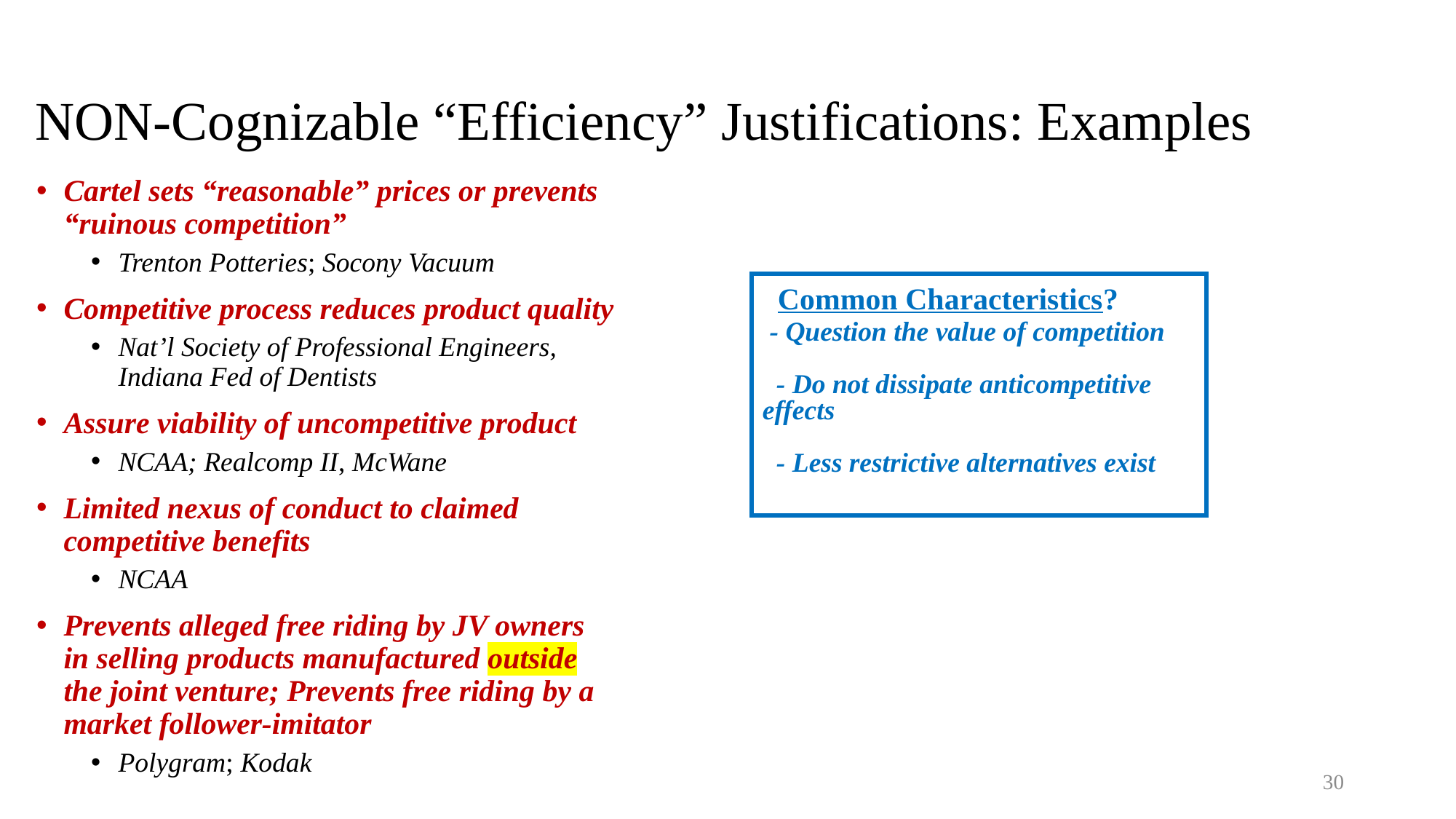

# NON-Cognizable “Efficiency” Justifications: Examples
Cartel sets “reasonable” prices or prevents “ruinous competition”
Trenton Potteries; Socony Vacuum
Competitive process reduces product quality
Nat’l Society of Professional Engineers, Indiana Fed of Dentists
Assure viability of uncompetitive product
NCAA; Realcomp II, McWane
Limited nexus of conduct to claimed competitive benefits
NCAA
Prevents alleged free riding by JV owners in selling products manufactured outside the joint venture; Prevents free riding by a market follower-imitator
Polygram; Kodak
  Common Characteristics?
 - Question the value of competition
  - Do not dissipate anticompetitive effects
  - Less restrictive alternatives exist

30